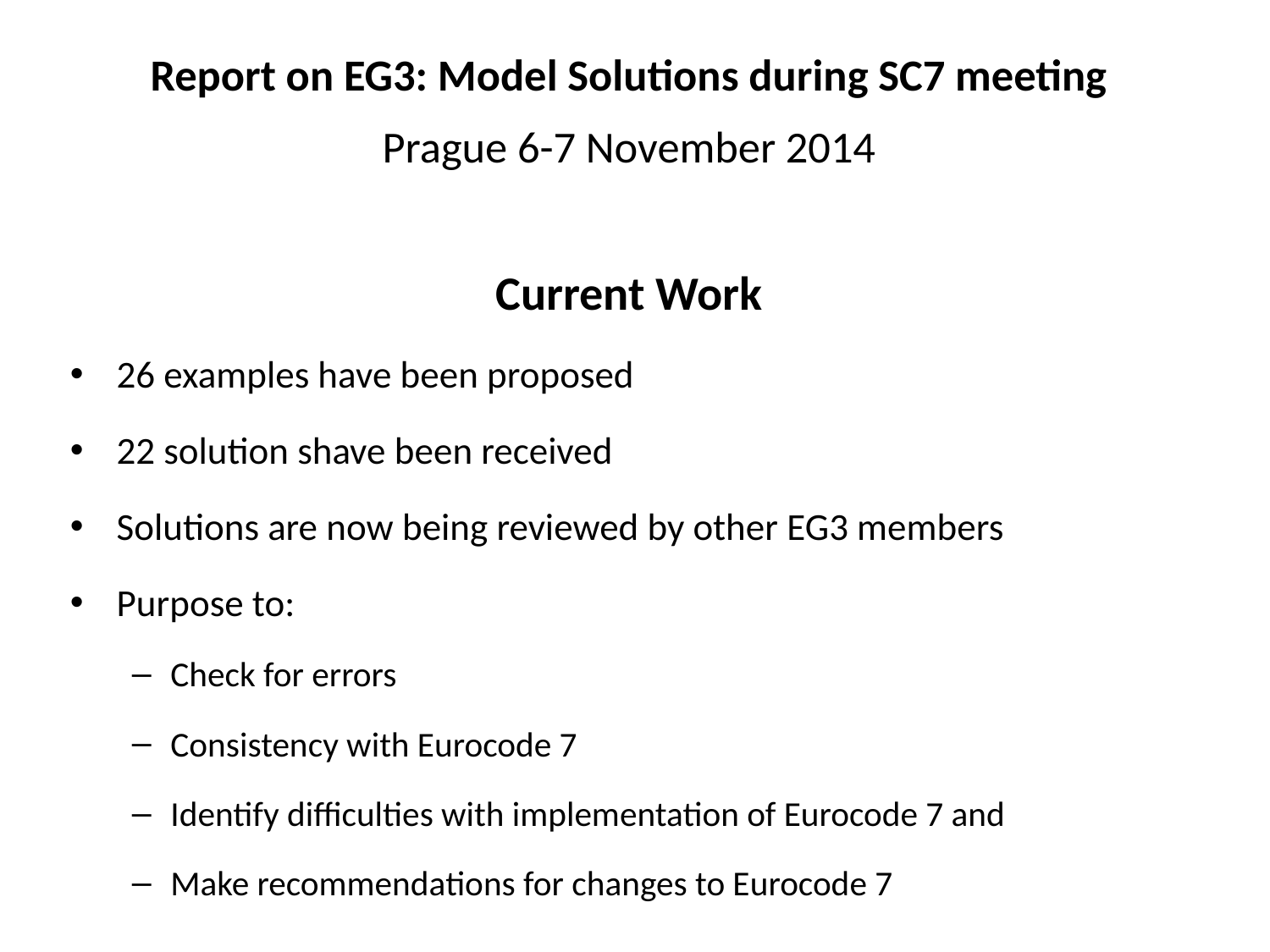

Report on EG3: Model Solutions during SC7 meeting
Prague 6-7 November 2014

Current Work
26 examples have been proposed
22 solution shave been received
Solutions are now being reviewed by other EG3 members
Purpose to:
Check for errors
Consistency with Eurocode 7
Identify difficulties with implementation of Eurocode 7 and
Make recommendations for changes to Eurocode 7